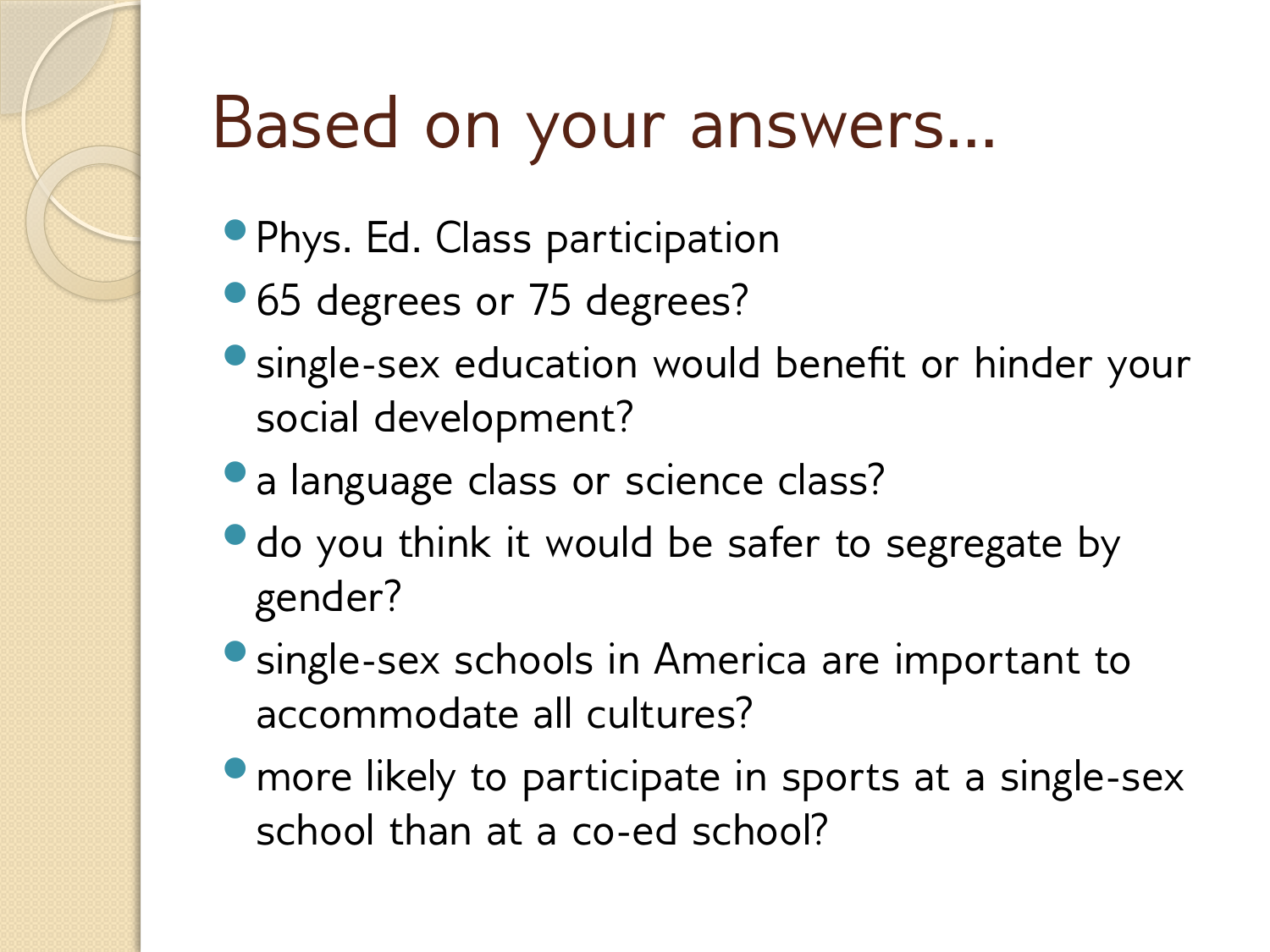

# Based on your answers…
Phys. Ed. Class participation
65 degrees or 75 degrees?
single-sex education would benefit or hinder your social development?
a language class or science class?
do you think it would be safer to segregate by gender?
single-sex schools in America are important to accommodate all cultures?
more likely to participate in sports at a single-sex school than at a co-ed school?